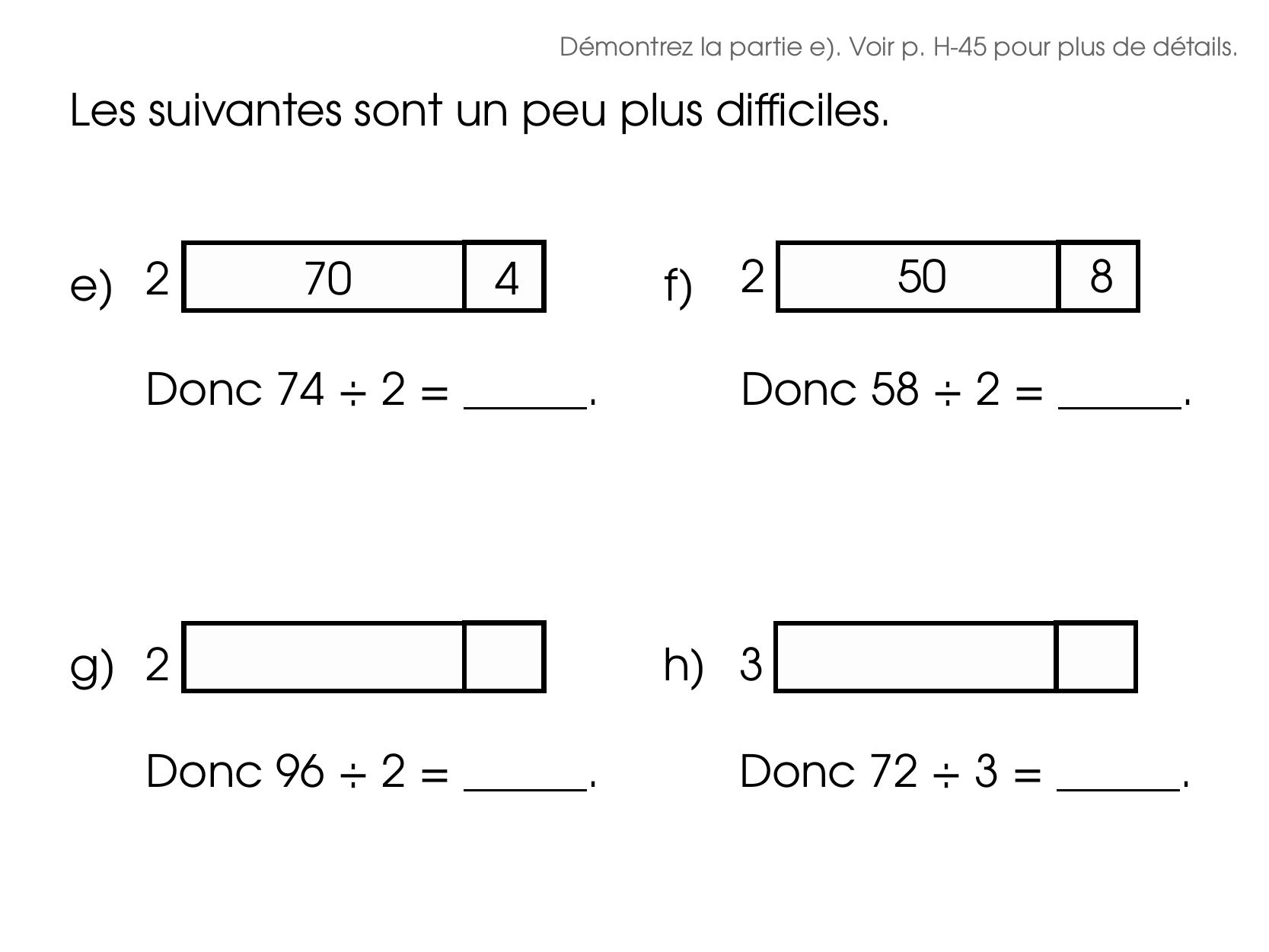

Démontrez la partie e). Voir p. H-45 pour plus de détails.
Les suivantes sont un peu plus difficiles.

2
70
4
e)
Donc 74 ÷ 2 =           .

2
50
8
f)
Donc 58 ÷ 2 =           .

2
g)
Donc 96 ÷ 2 =           .

3
h)
Donc 72 ÷ 3 =           .